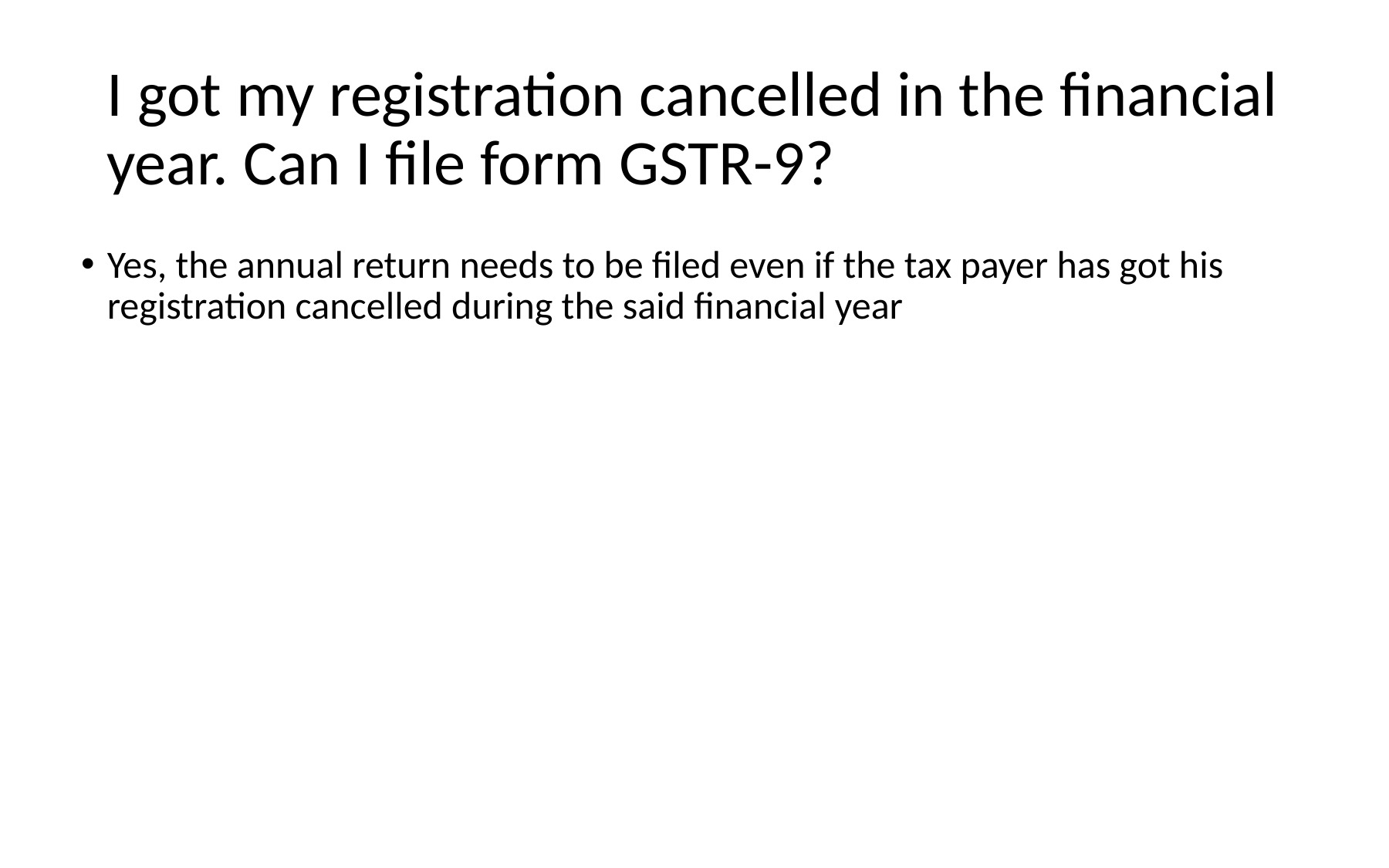

# I got my registration cancelled in the financial year. Can I file form GSTR-9?
Yes, the annual return needs to be filed even if the tax payer has got his registration cancelled during the said financial year